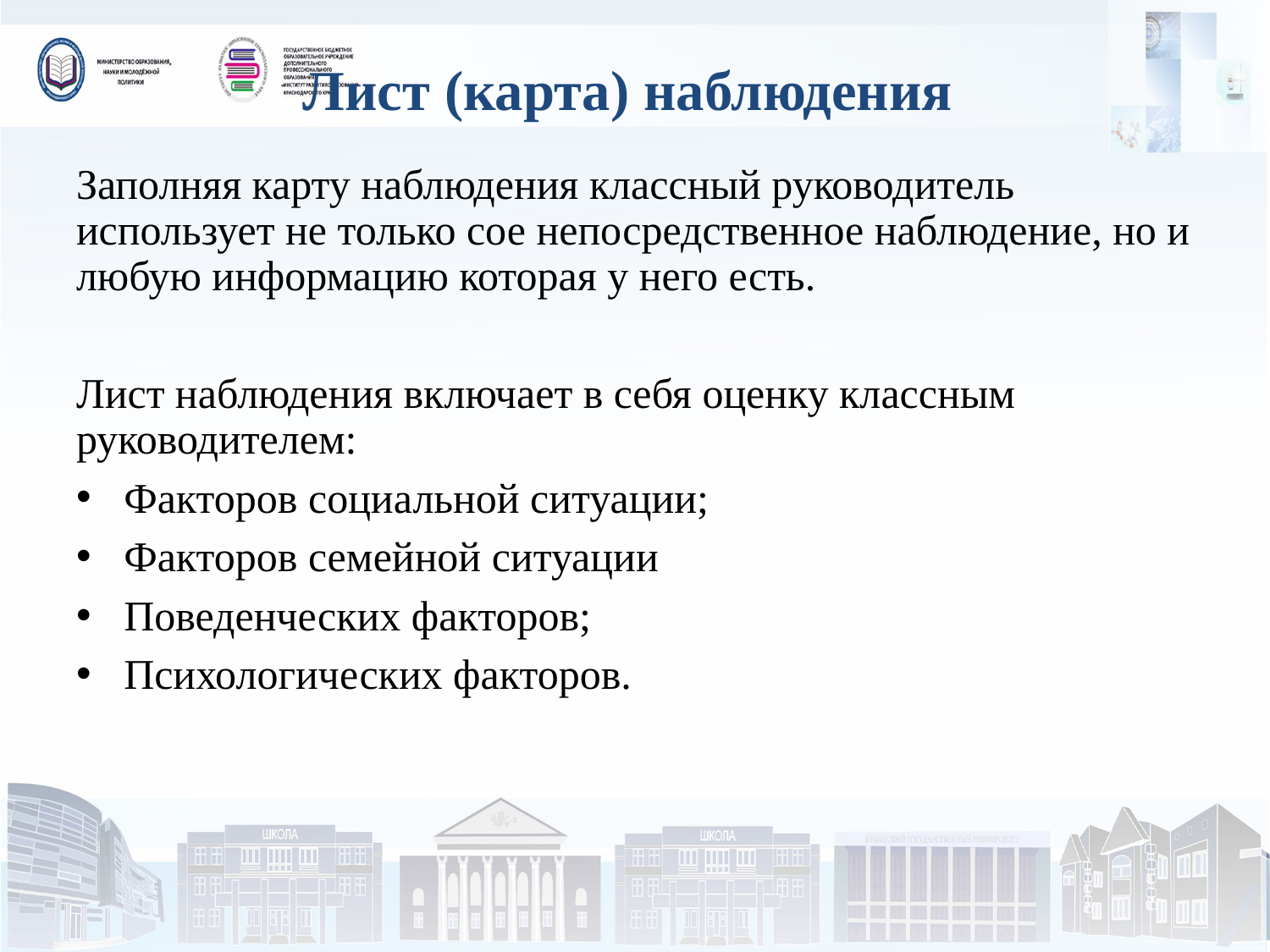

# Лист (карта) наблюдения
Заполняя карту наблюдения классный руководитель использует не только сое непосредственное наблюдение, но и любую информацию которая у него есть.

Лист наблюдения включает в себя оценку классным руководителем:
Факторов социальной ситуации;
Факторов семейной ситуации
Поведенческих факторов;
Психологических факторов.